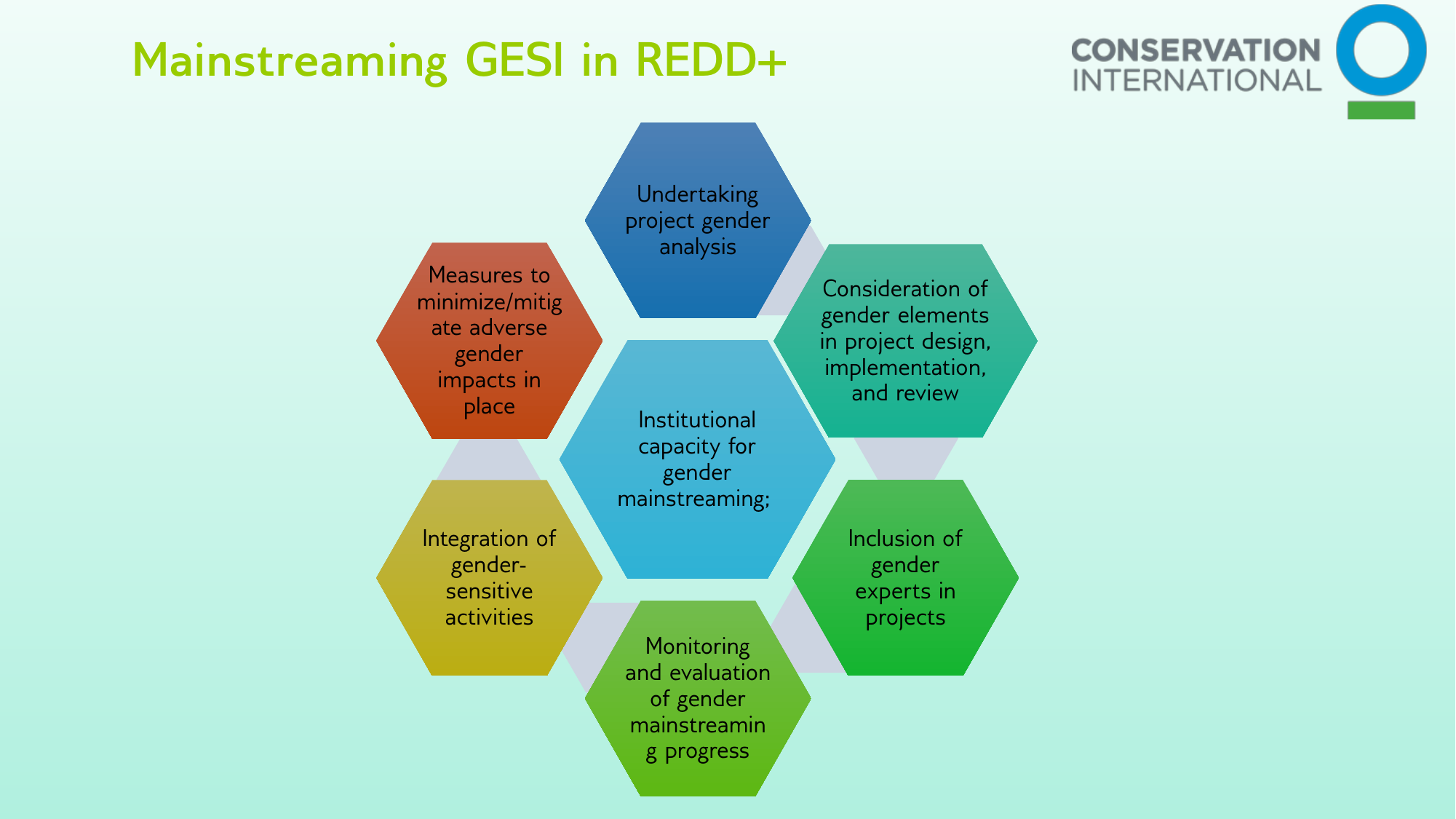

Mainstreaming GESI in REDD+
Institutional capacity for gender mainstreaming;
Undertaking project gender analysis
Consideration of gender elements in project design, implementation, and review
Inclusion of gender experts in projects
Monitoring and evaluation of gender mainstreaming progress
Integration of gender-sensitive activities
Measures to minimize/mitigate adverse gender impacts in place